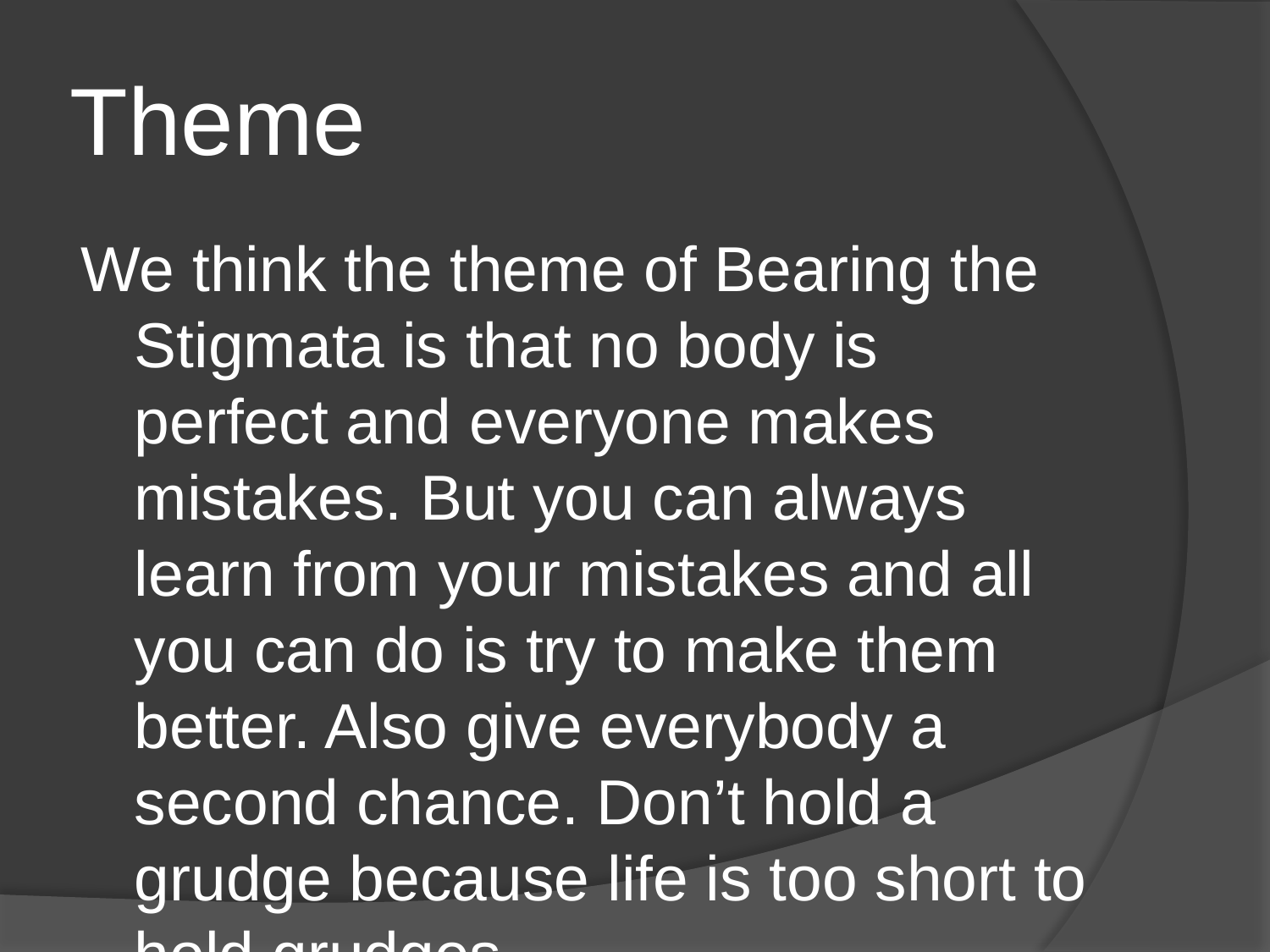

# Theme
We think the theme of Bearing the Stigmata is that no body is perfect and everyone makes mistakes. But you can always learn from your mistakes and all you can do is try to make them better. Also give everybody a second chance. Don’t hold a grudge because life is too short to hold grudges.